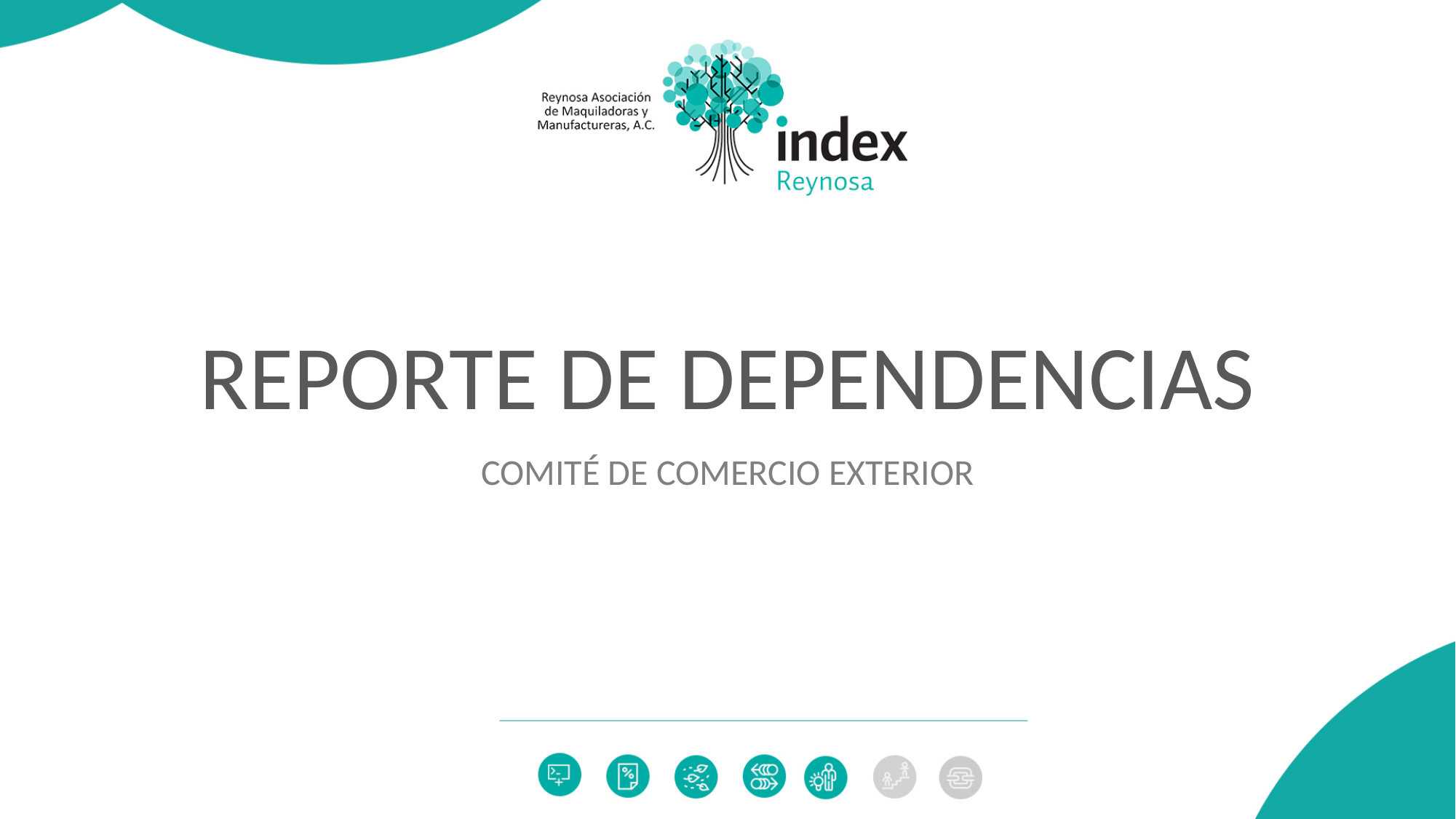

# REPORTE DE DEPENDENCIAS
COMITÉ DE COMERCIO EXTERIOR